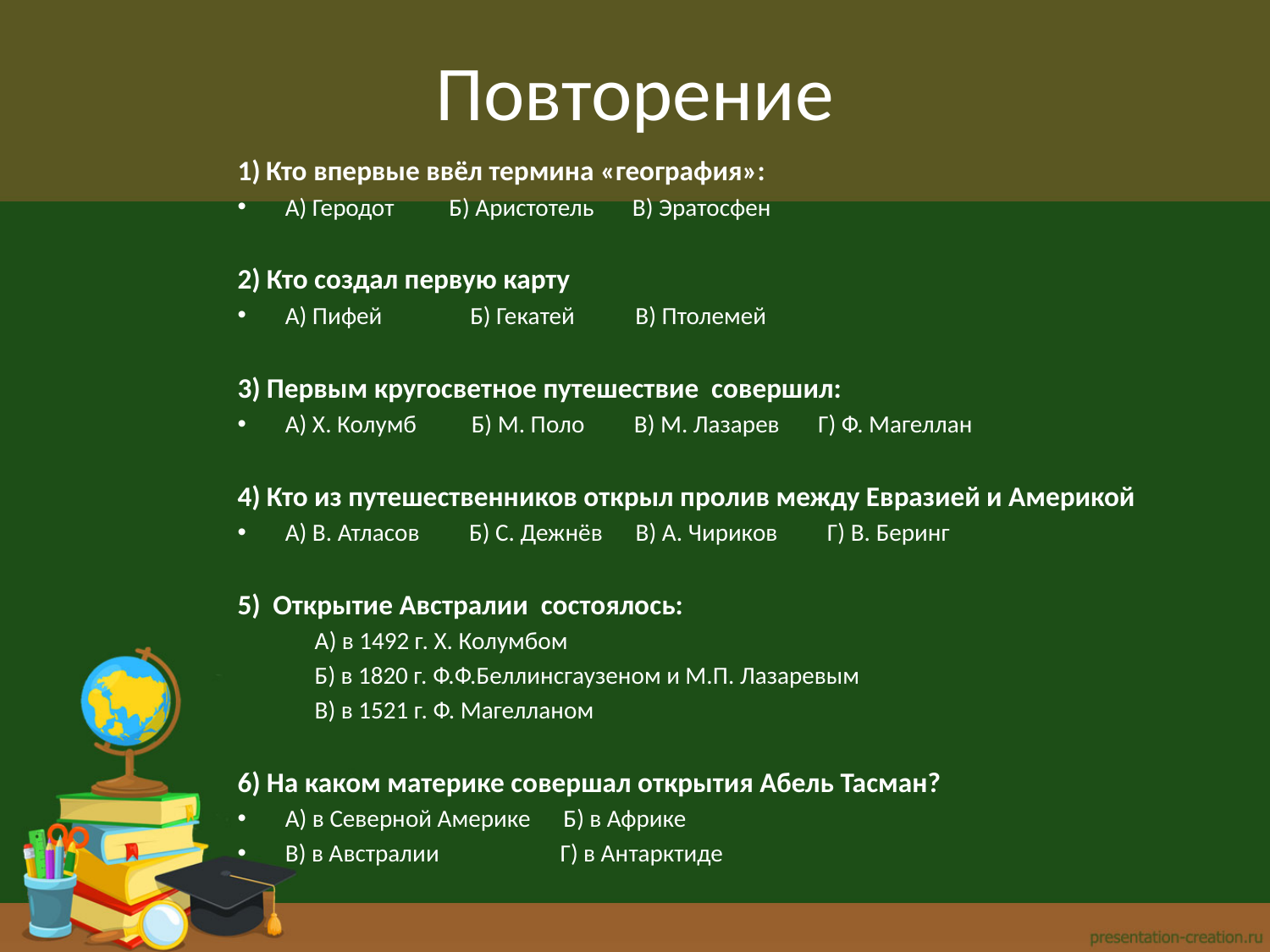

# Повторение
1) Кто впервые ввёл термина «география»:
А) Геродот          Б) Аристотель       В) Эратосфен

2) Кто создал первую карту
А) Пифей                Б) Гекатей           В) Птолемей

3) Первым кругосветное путешествие  совершил:
А) Х. Колумб          Б) М. Поло         В) М. Лазарев       Г) Ф. Магеллан

4) Кто из путешественников открыл пролив между Евразией и Америкой
А) В. Атласов         Б) С. Дежнёв      В) А. Чириков         Г) В. Беринг

5)  Открытие Австралии  состоялось:
              А) в 1492 г. Х. Колумбом
              Б) в 1820 г. Ф.Ф.Беллинсгаузеном и М.П. Лазаревым
              В) в 1521 г. Ф. Магелланом

6) На каком материке совершал открытия Абель Тасман?
А) в Северной Америке      Б) в Африке
В) в Австралии                      Г) в Антарктиде